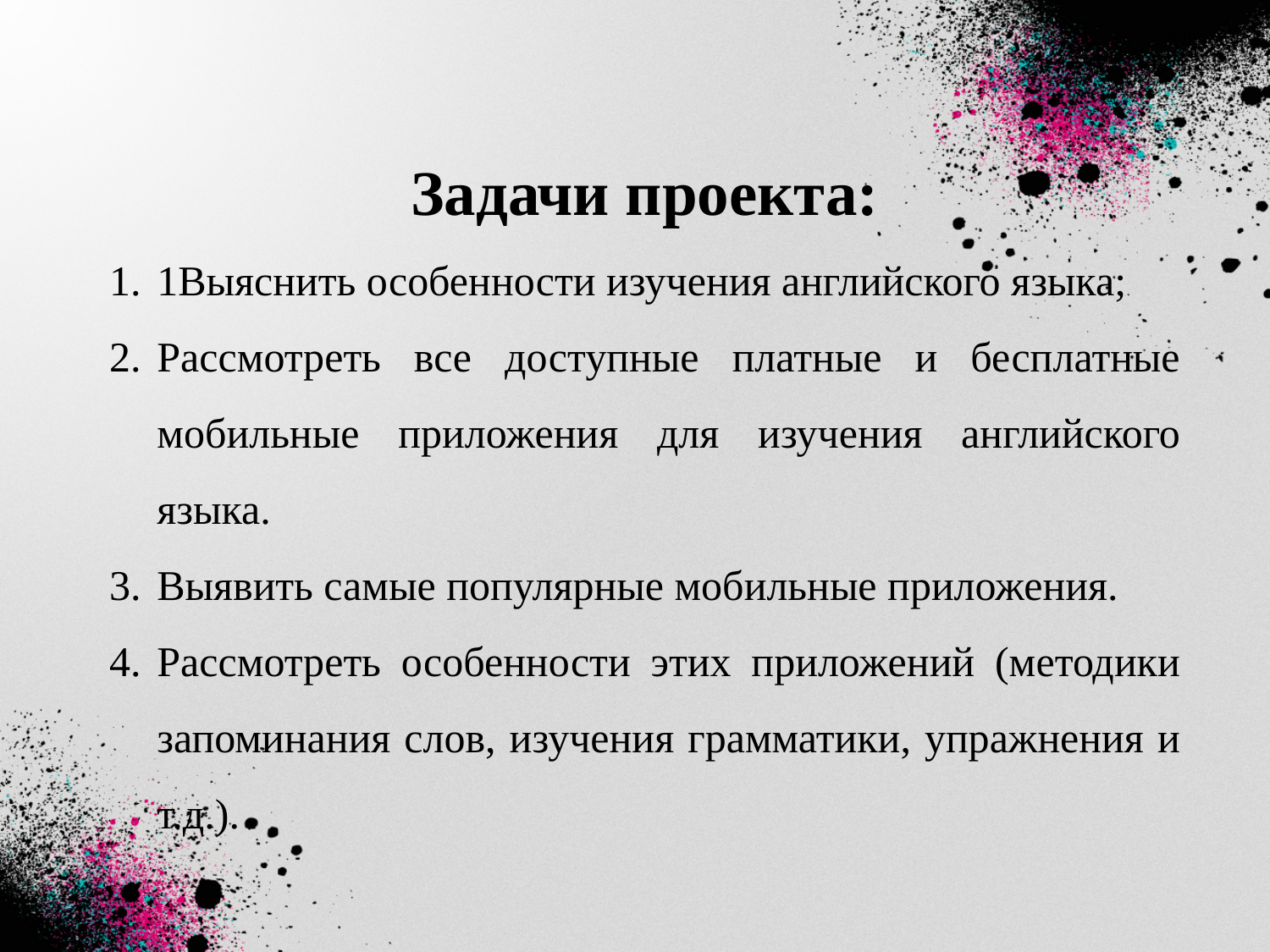

Задачи проекта:
1Выяснить особенности изучения английского языка;
Рассмотреть все доступные платные и бесплатные мобильные приложения для изучения английского языка.
Выявить самые популярные мобильные приложения.
Рассмотреть особенности этих приложений (методики запоминания слов, изучения грамматики, упражнения и т.д.).